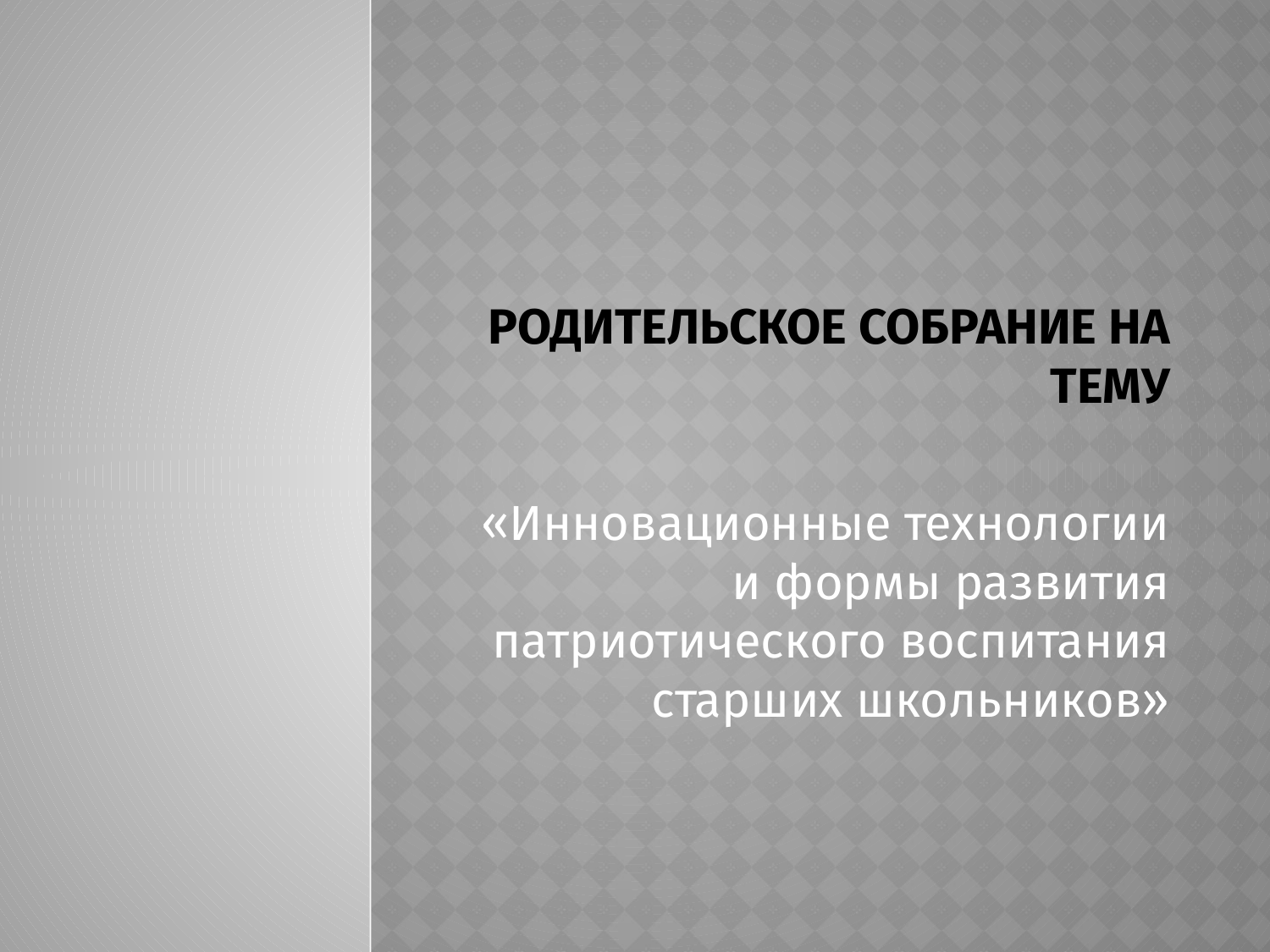

# Родительское собрание на тему
 «Инновационные технологии и формы развития патриотического воспитания старших школьников»